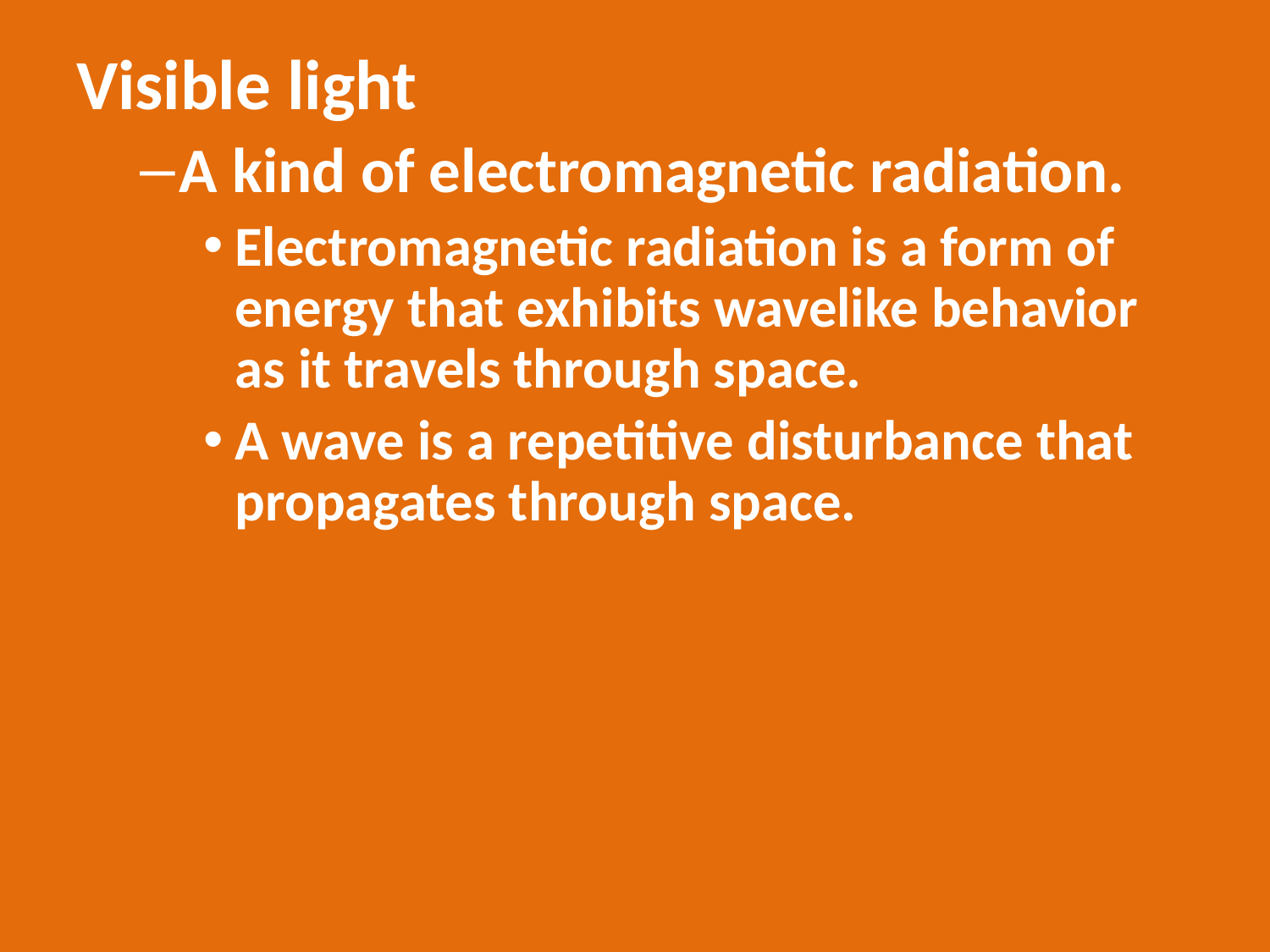

Visible light
A kind of electromagnetic radiation.
Electromagnetic radiation is a form of energy that exhibits wavelike behavior as it travels through space.
A wave is a repetitive disturbance that propagates through space.